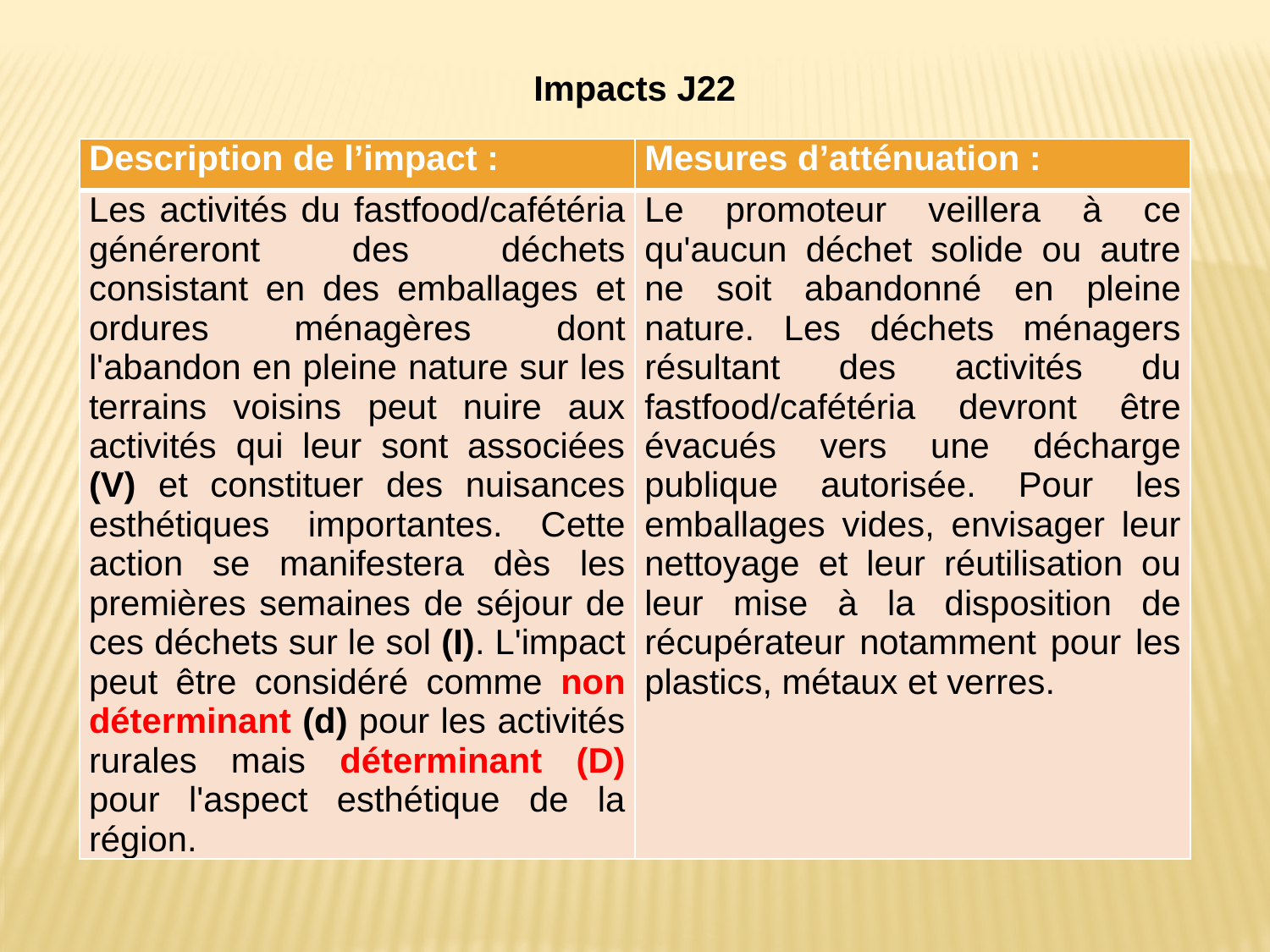

Impacts J22

| Description de l’impact : | Mesures d’atténuation : |
| --- | --- |
| Les activités du fastfood/cafétéria généreront des déchets consistant en des emballages et ordures ménagères dont l'abandon en pleine nature sur les terrains voisins peut nuire aux activités qui leur sont associées (V) et constituer des nuisances esthétiques importantes. Cette action se manifestera dès les premières semaines de séjour de ces déchets sur le sol (I). L'impact peut être considéré comme non déterminant (d) pour les activités rurales mais déterminant (D) pour l'aspect esthétique de la région. | Le promoteur veillera à ce qu'aucun déchet solide ou autre ne soit abandonné en pleine nature. Les déchets ménagers résultant des activités du fastfood/cafétéria devront être évacués vers une décharge publique autorisée. Pour les emballages vides, envisager leur nettoyage et leur réutilisation ou leur mise à la disposition de récupérateur notamment pour les plastics, métaux et verres. |